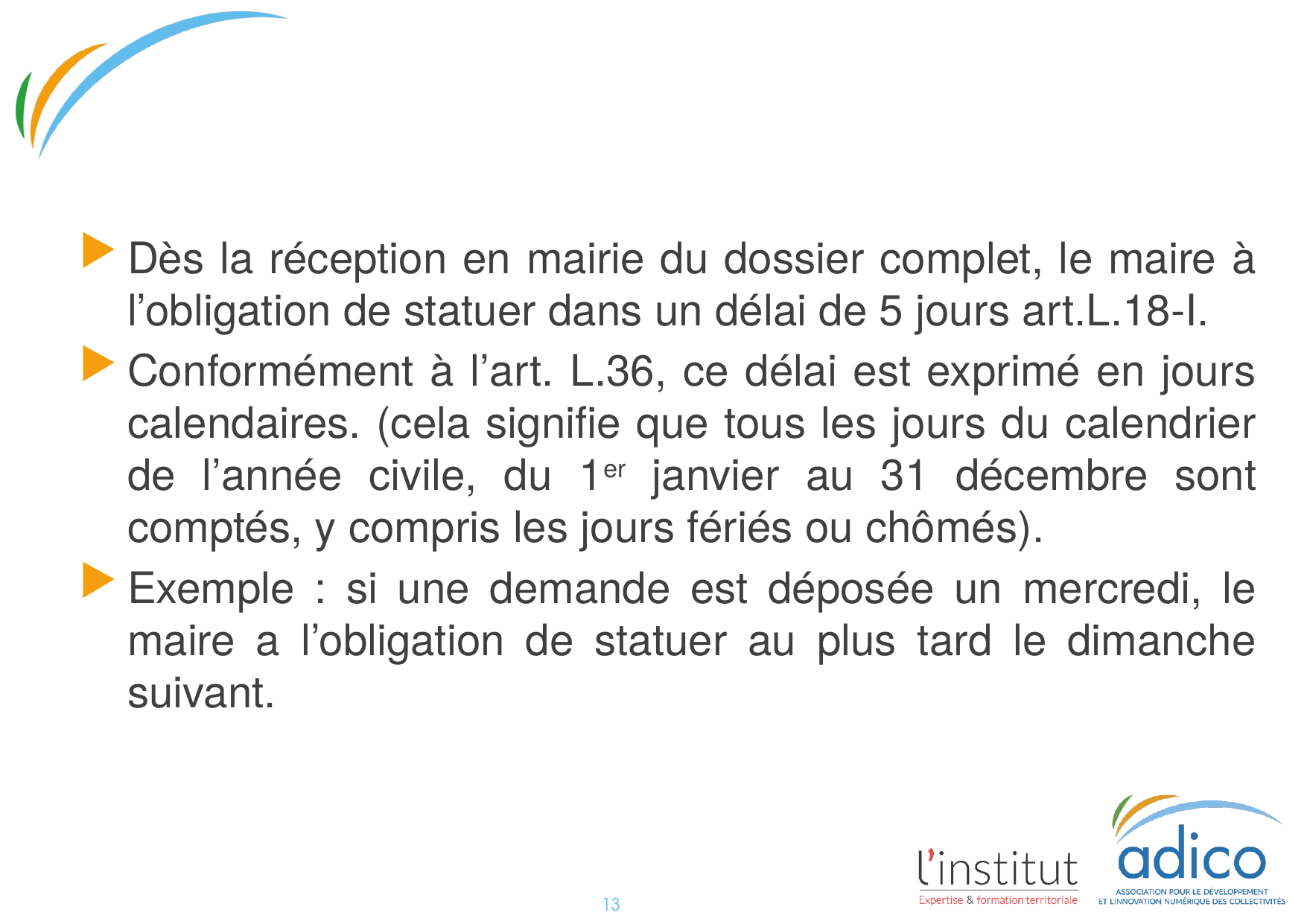

#

Dès la réception en mairie du dossier complet, le maire à l’obligation de statuer dans un délai de 5 jours art.L.18-I.
Conformément à l’art. L.36, ce délai est exprimé en jours calendaires. (cela signifie que tous les jours du calendrier de l’année civile, du 1er janvier au 31 décembre sont comptés, y compris les jours fériés ou chômés).
Exemple : si une demande est déposée un mercredi, le maire a l’obligation de statuer au plus tard le dimanche suivant.